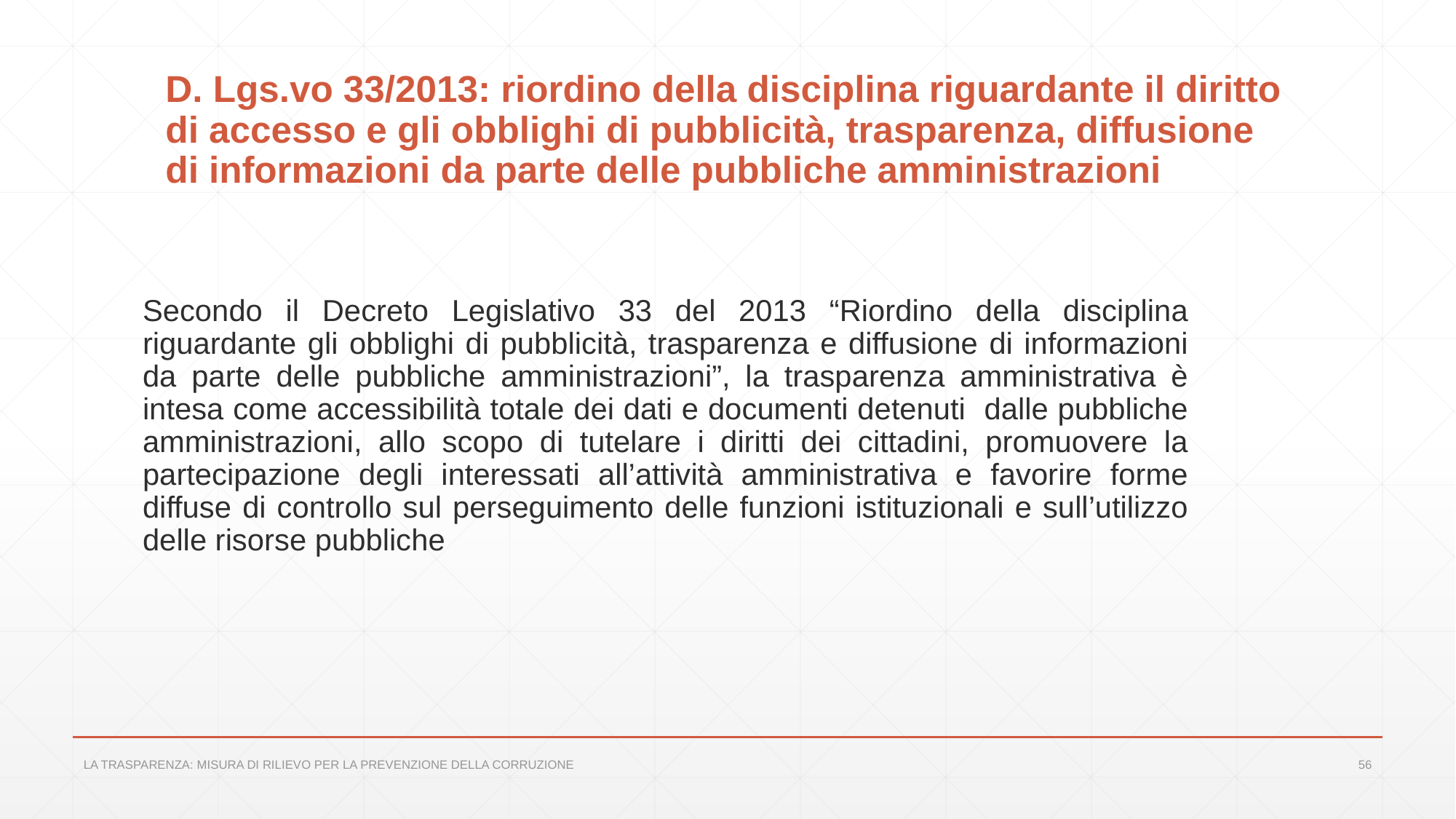

# D. Lgs.vo 33/2013: riordino della disciplina riguardante il diritto di accesso e gli obblighi di pubblicità, trasparenza, diffusione di informazioni da parte delle pubbliche amministrazioni
Secondo il Decreto Legislativo 33 del 2013 “Riordino della disciplina riguardante gli obblighi di pubblicità, trasparenza e diffusione di informazioni da parte delle pubbliche amministrazioni”, la trasparenza amministrativa è intesa come accessibilità totale dei dati e documenti detenuti  dalle pubbliche amministrazioni, allo scopo di tutelare i diritti dei cittadini, promuovere la partecipazione degli interessati all’attività amministrativa e favorire forme diffuse di controllo sul perseguimento delle funzioni istituzionali e sull’utilizzo delle risorse pubbliche

LA TRASPARENZA: MISURA DI RILIEVO PER LA PREVENZIONE DELLA CORRUZIONE
56